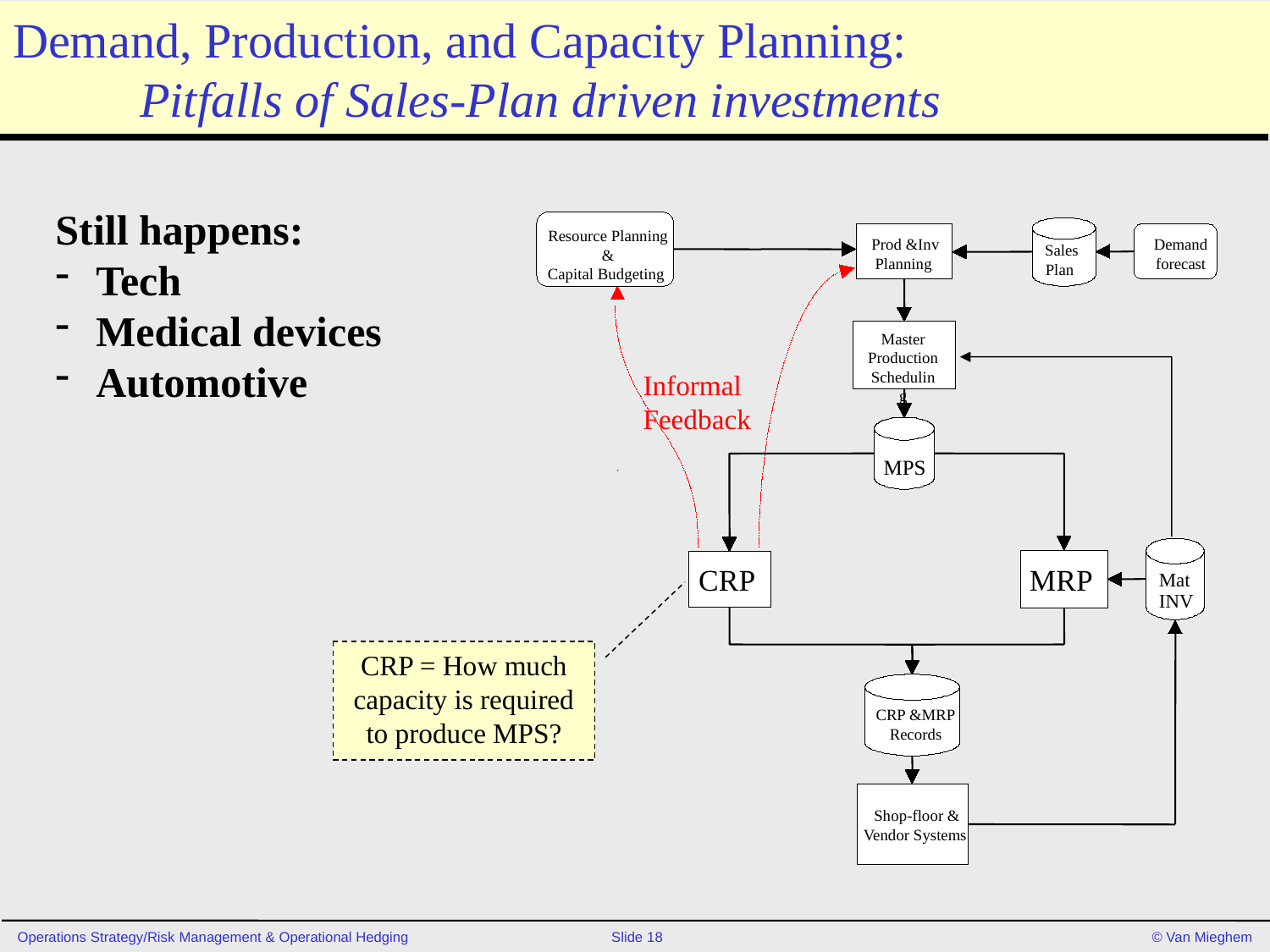

# Demand, Production, and Capacity Planning: Pitfalls of Sales-Plan driven investments
Still happens:
 Tech
 Medical devices
 Automotive

Resource Planning
&
Capital Budgeting

Prod &Inv
Planning
Demand
forecast
Sales
Plan

Master
Production
Scheduling

Informal
Feedback

MPS

CRP
MRP
Mat

INV

CRP &MRP
Records

Shop-floor &
Vendor Systems

CRP = How much capacity is required to produce MPS?